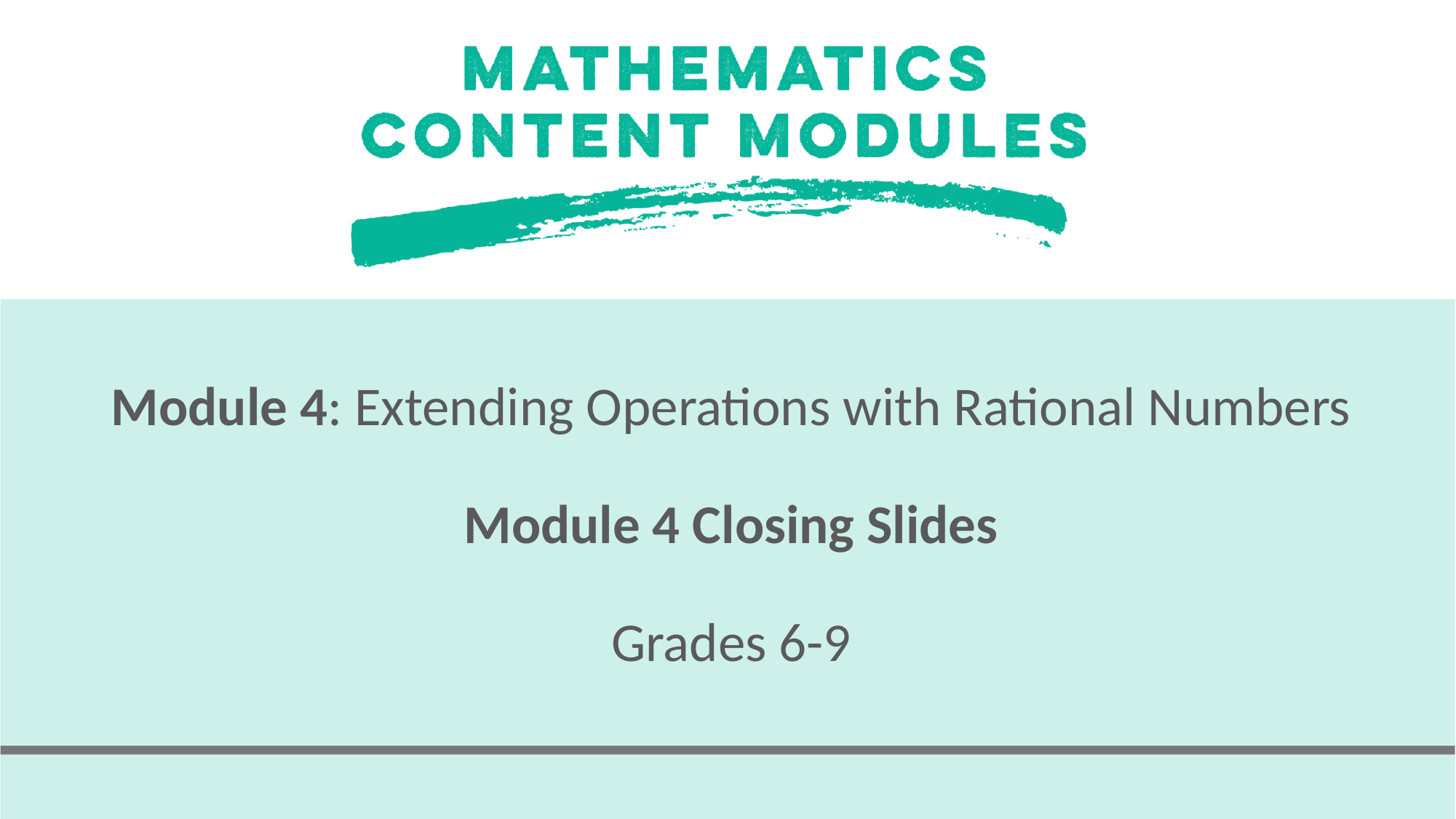

# Module 4: Extending Operations with Rational Numbers Module 4 Closing Slides Grades 6-9